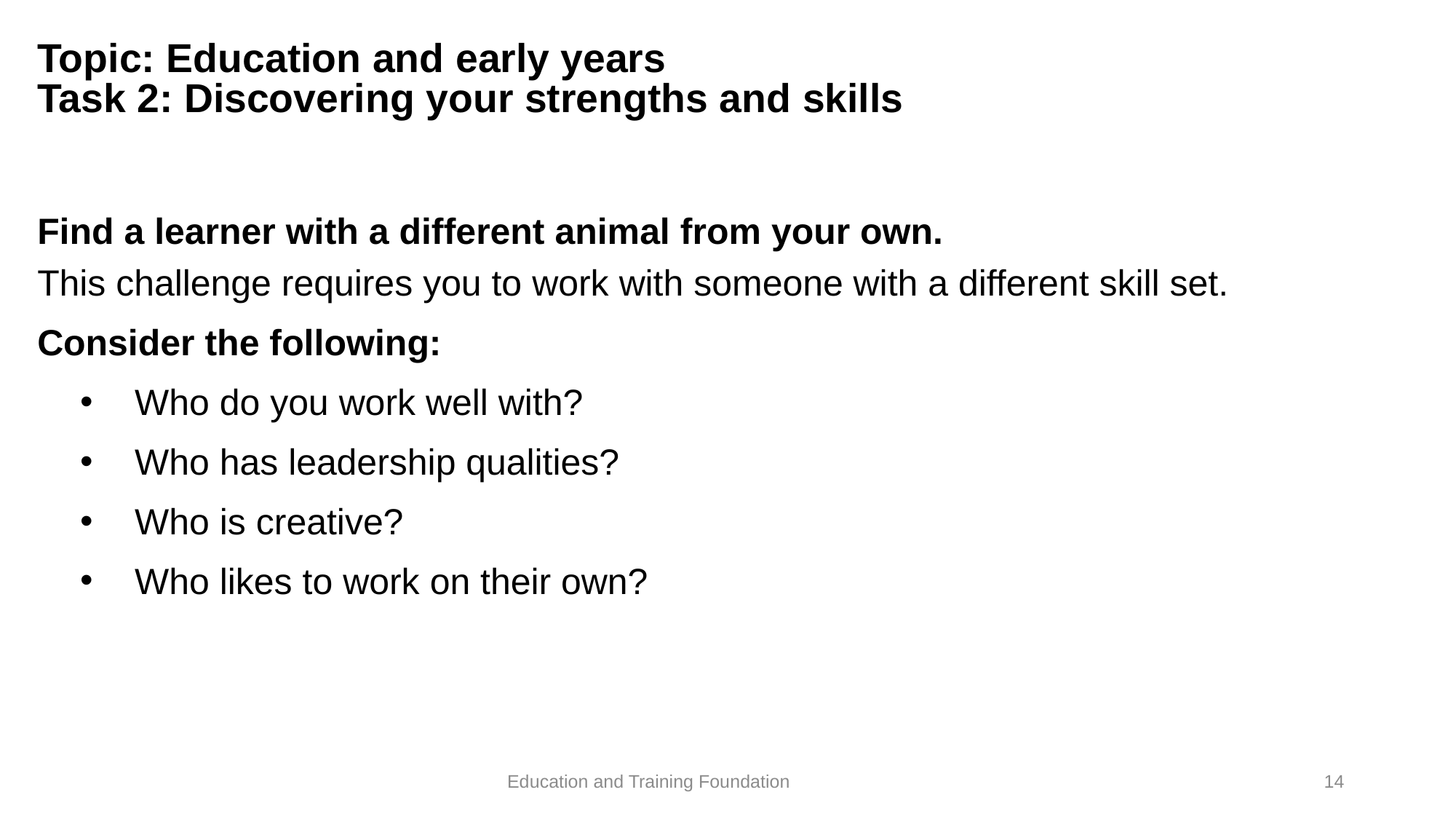

# Topic: Education and early years Task 2: Discovering your strengths and skills
Find a learner with a different animal from your own.
This challenge requires you to work with someone with a different skill set.
Consider the following:
Who do you work well with?
Who has leadership qualities?
Who is creative?
Who likes to work on their own?
14
Education and Training Foundation